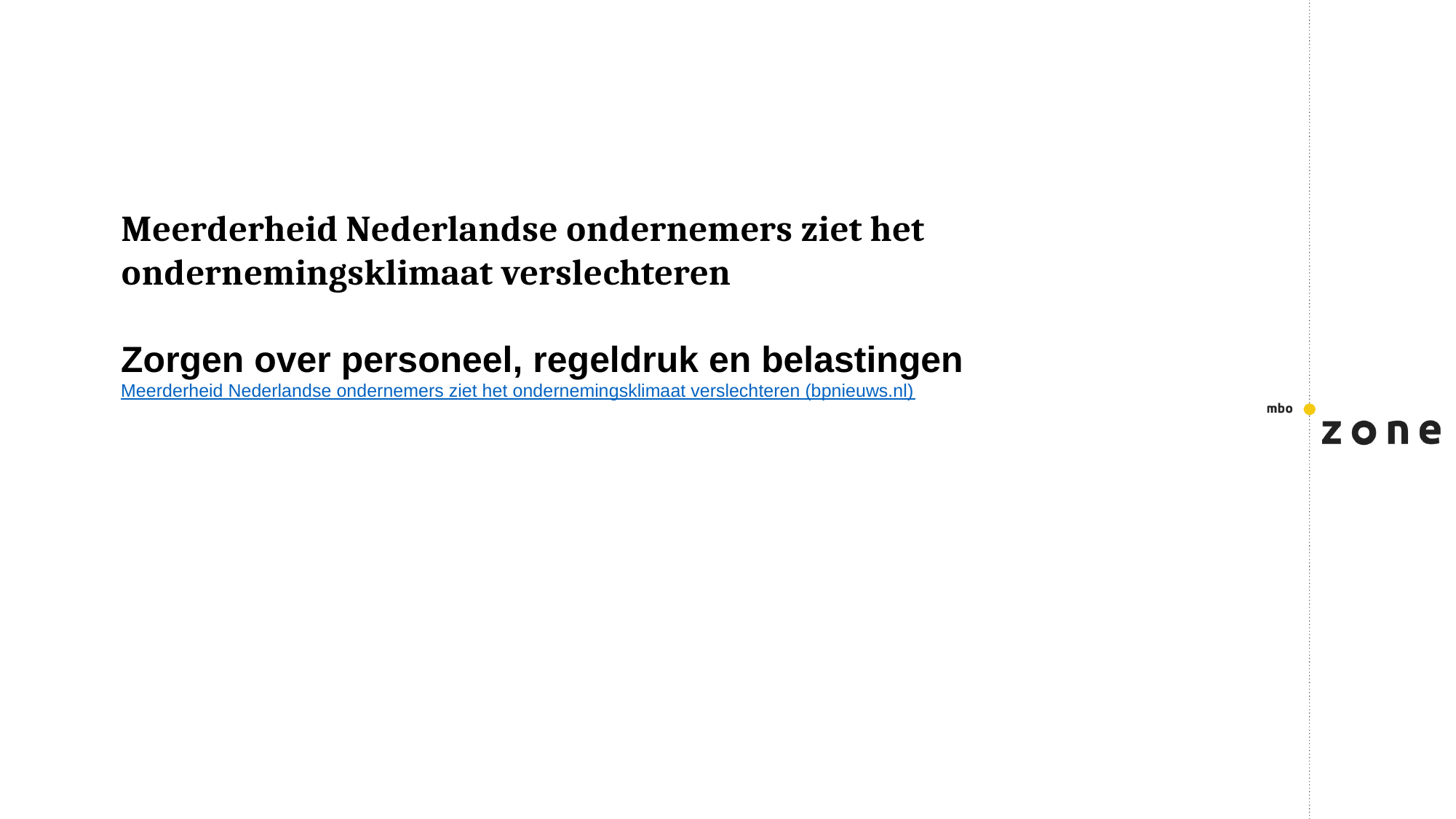

Meerderheid Nederlandse ondernemers ziet het ondernemingsklimaat verslechteren

Zorgen over personeel, regeldruk en belastingen
Meerderheid Nederlandse ondernemers ziet het ondernemingsklimaat verslechteren (bpnieuws.nl)